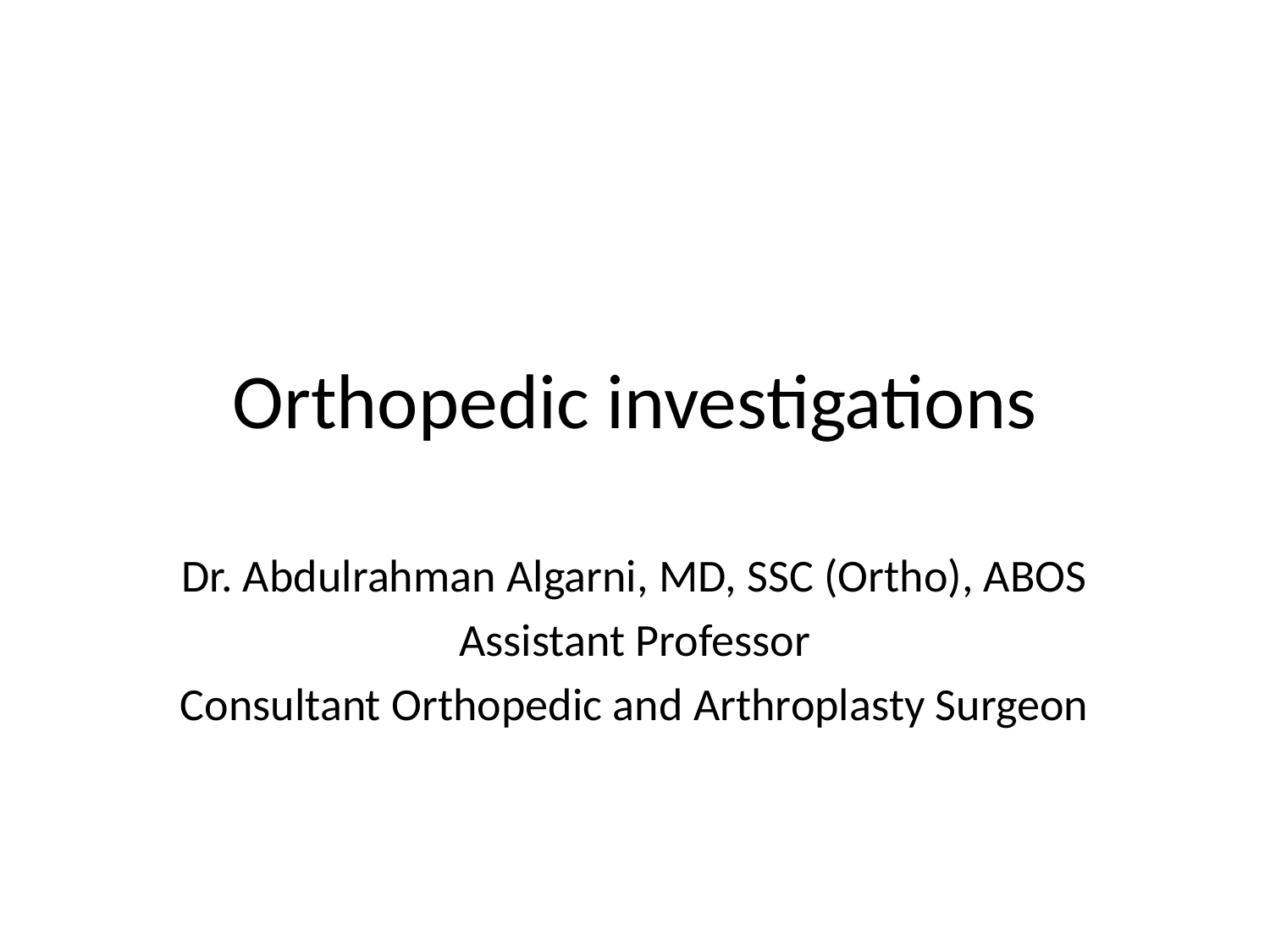

# Orthopedic investigations
Dr. Abdulrahman Algarni, MD, SSC (Ortho), ABOS
Assistant Professor
Consultant Orthopedic and Arthroplasty Surgeon